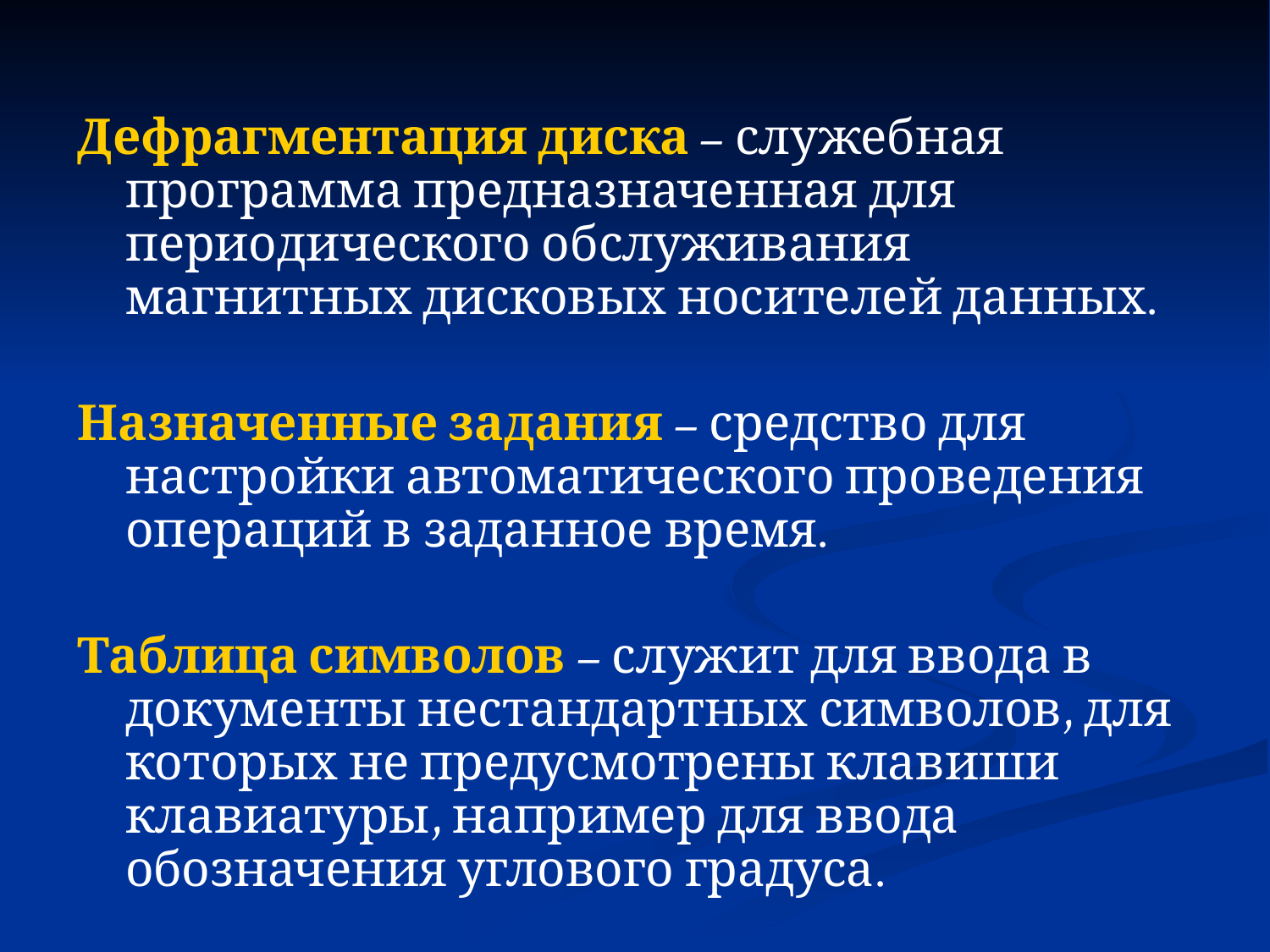

Дефрагментация диска – служебная программа предназначенная для периодического обслуживания магнитных дисковых носителей данных.

Назначенные задания – средство для настройки автоматического проведения операций в заданное время.

Таблица символов – служит для ввода в документы нестандартных символов, для которых не предусмотрены клавиши клавиатуры, например для ввода обозначения углового градуса.